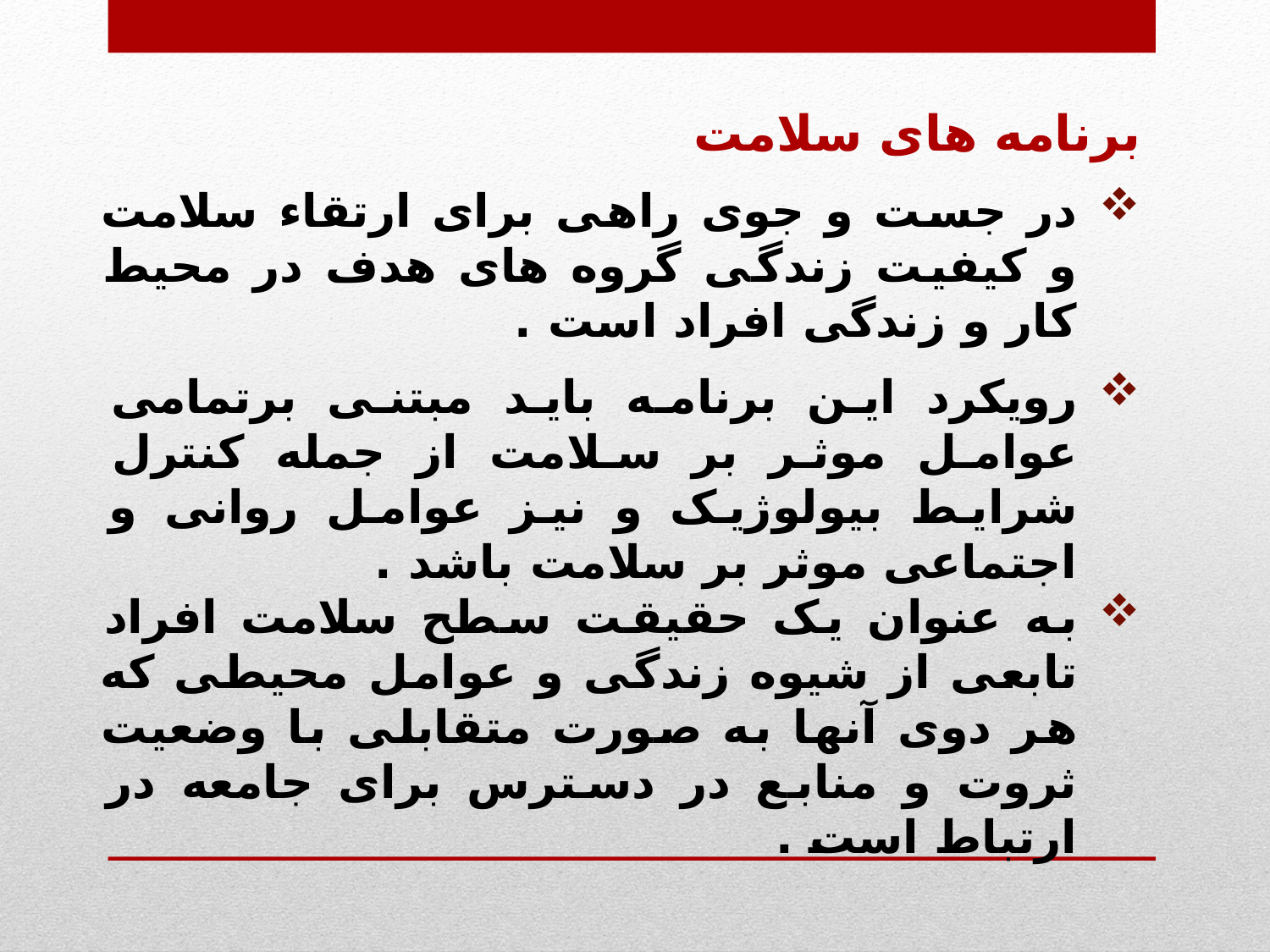

برنامه های سلامت

در جست و جوی راهی برای ارتقاء سلامت و کیفیت زندگی گروه های هدف در محیط کار و زندگی افراد است .

رویکرد این برنامه باید مبتنی برتمامی عوامل موثر بر سلامت از جمله کنترل شرایط بیولوژیک و نیز عوامل روانی و اجتماعی موثر بر سلامت باشد .
به عنوان یک حقیقت سطح سلامت افراد تابعی از شیوه زندگی و عوامل محیطی که هر دوی آنها به صورت متقابلی با وضعیت ثروت و منابع در دسترس برای جامعه در ارتباط است .